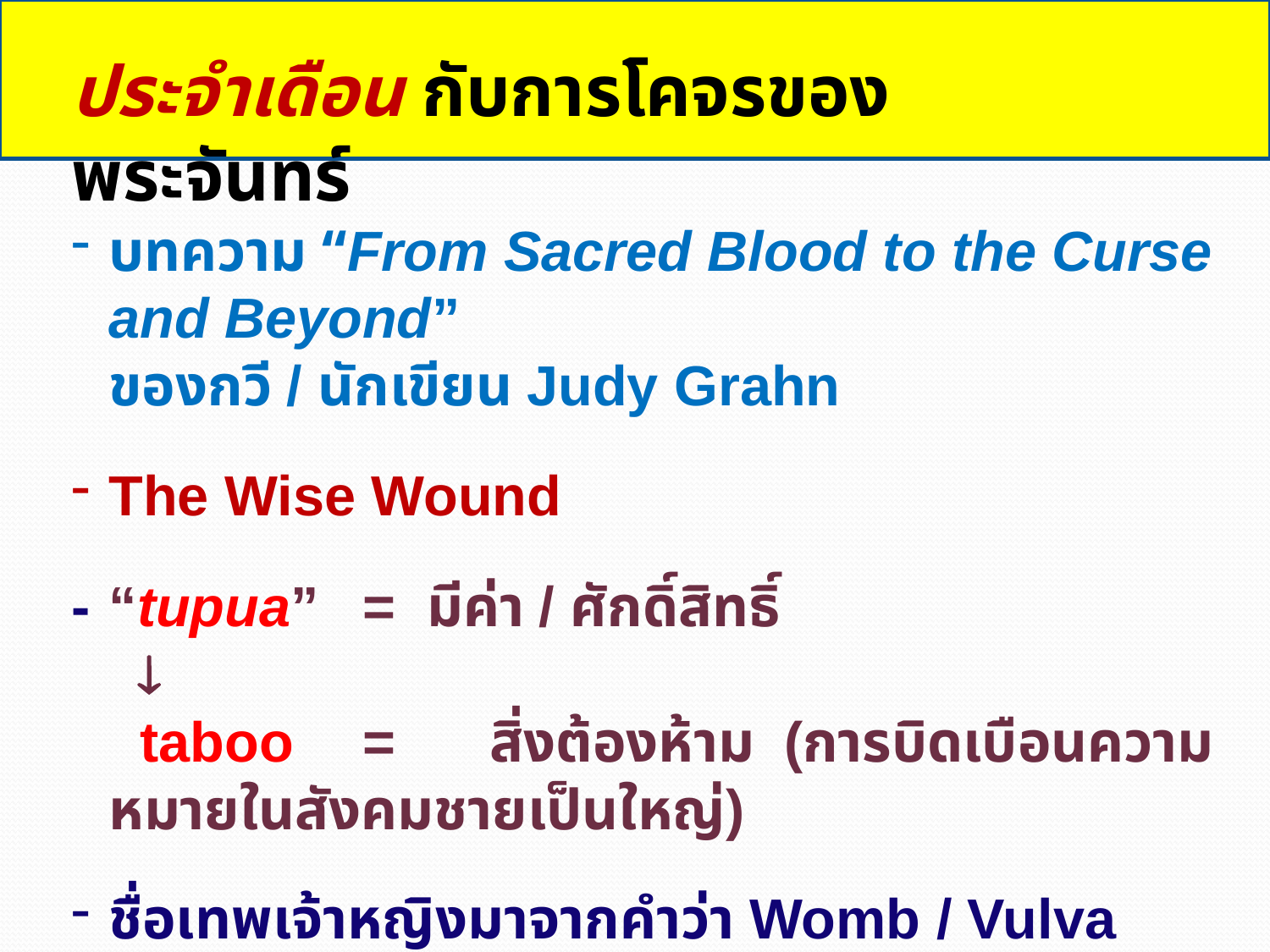

ประจำเดือน กับการโคจรของพระจันทร์
บทความ “From Sacred Blood to the Curse and Beyond”
	ของกวี / นักเขียน Judy Grahn

The Wise Wound

-	“tupua”  	=  มีค่า / ศักดิ์สิทธิ์
	  ↓
	  taboo  	=	สิ่งต้องห้าม  (การบิดเบือนความหมายในสังคมชายเป็นใหญ่)

ชื่อเทพเจ้าหญิงมาจากคำว่า Womb / Vulva  เช่น Venus, Helena, El Ana